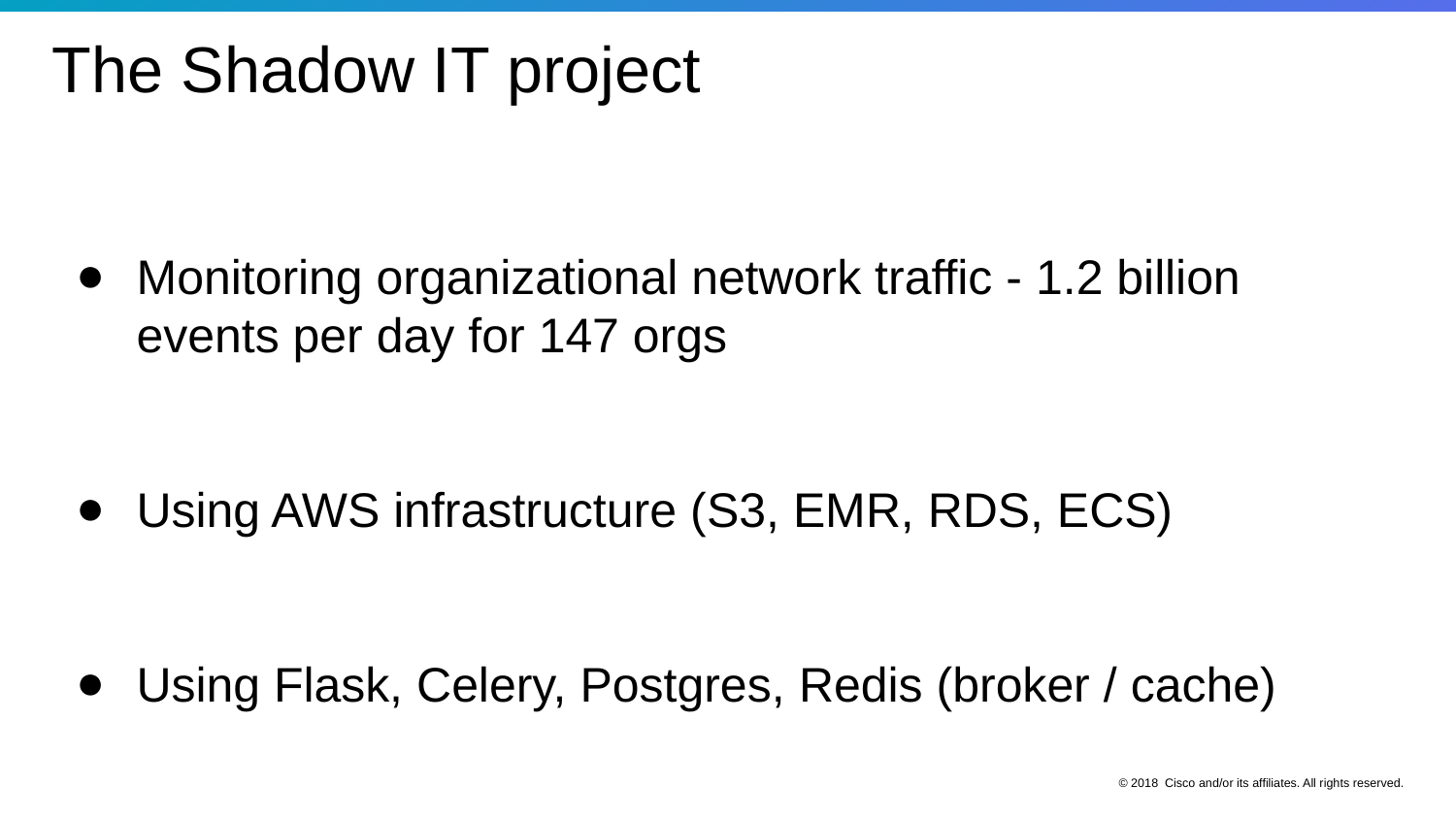

The Shadow IT project

Monitoring organizational network traffic - 1.2 billion events per day for 147 orgs

Using AWS infrastructure (S3, EMR, RDS, ECS)

Using Flask, Celery, Postgres, Redis (broker / cache)

© 2018  Cisco and/or its affiliates. All rights reserved.